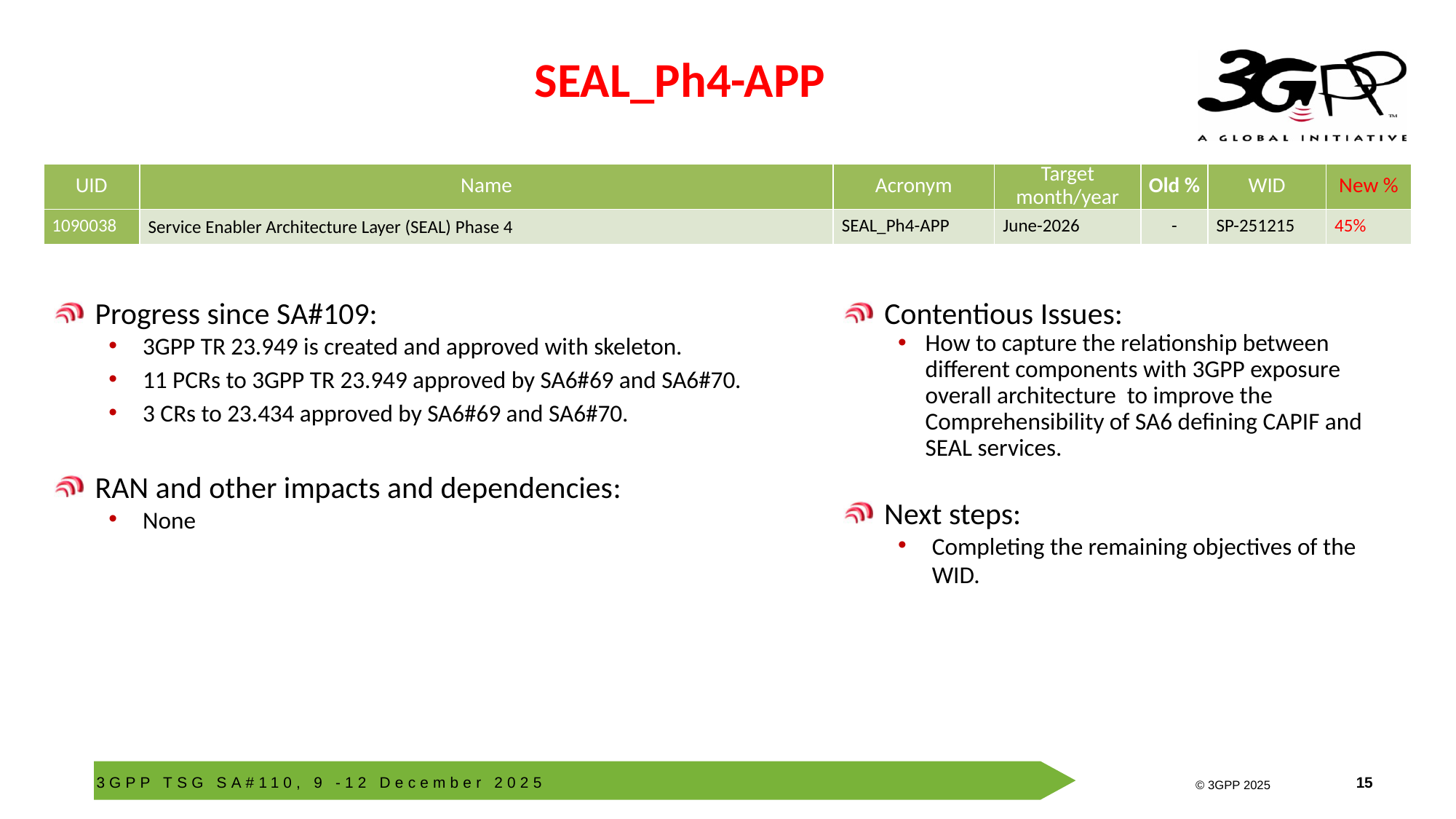

# SEAL_Ph4-APP
| UID | Name | Acronym | Target month/year | Old % | WID | New % |
| --- | --- | --- | --- | --- | --- | --- |
| 1090038 | Service Enabler Architecture Layer (SEAL) Phase 4 | SEAL\_Ph4-APP | June-2026 | - | SP-251215 | 45% |
Progress since SA#109:
3GPP TR 23.949 is created and approved with skeleton.
11 PCRs to 3GPP TR 23.949 approved by SA6#69 and SA6#70.
3 CRs to 23.434 approved by SA6#69 and SA6#70.

RAN and other impacts and dependencies:
None
Contentious Issues:
How to capture the relationship between different components with 3GPP exposure overall architecture  to improve the Comprehensibility of SA6 defining CAPIF and SEAL services.

Next steps:
Completing the remaining objectives of the WID.